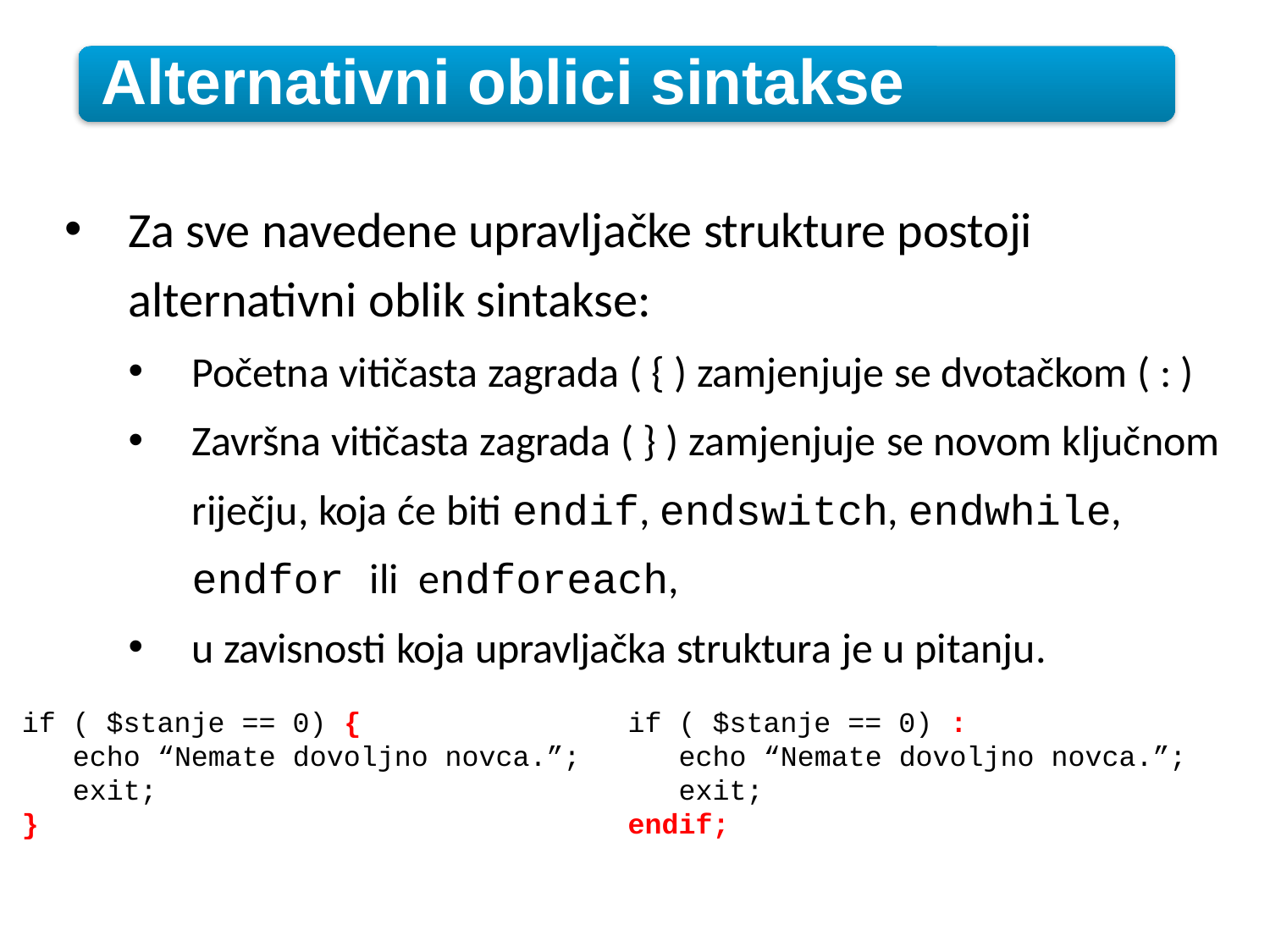

Alternativni oblici sintakse
Za sve navedene upravljačke strukture postoji alternativni oblik sintakse:
Početna vitičasta zagrada ( { ) zamjenjuje se dvotačkom ( : )
Završna vitičasta zagrada ( } ) zamjenjuje se novom ključnom riječju, koja će biti endif, endswitch, endwhile, endfor ili  endforeach,
u zavisnosti koja upravljačka struktura je u pitanju.

if ( $stanje == 0) {
if ( $stanje == 0) :
echo “Nemate dovoljno novca.”;
echo “Nemate dovoljno novca.”;
exit;
exit;
}
endif;